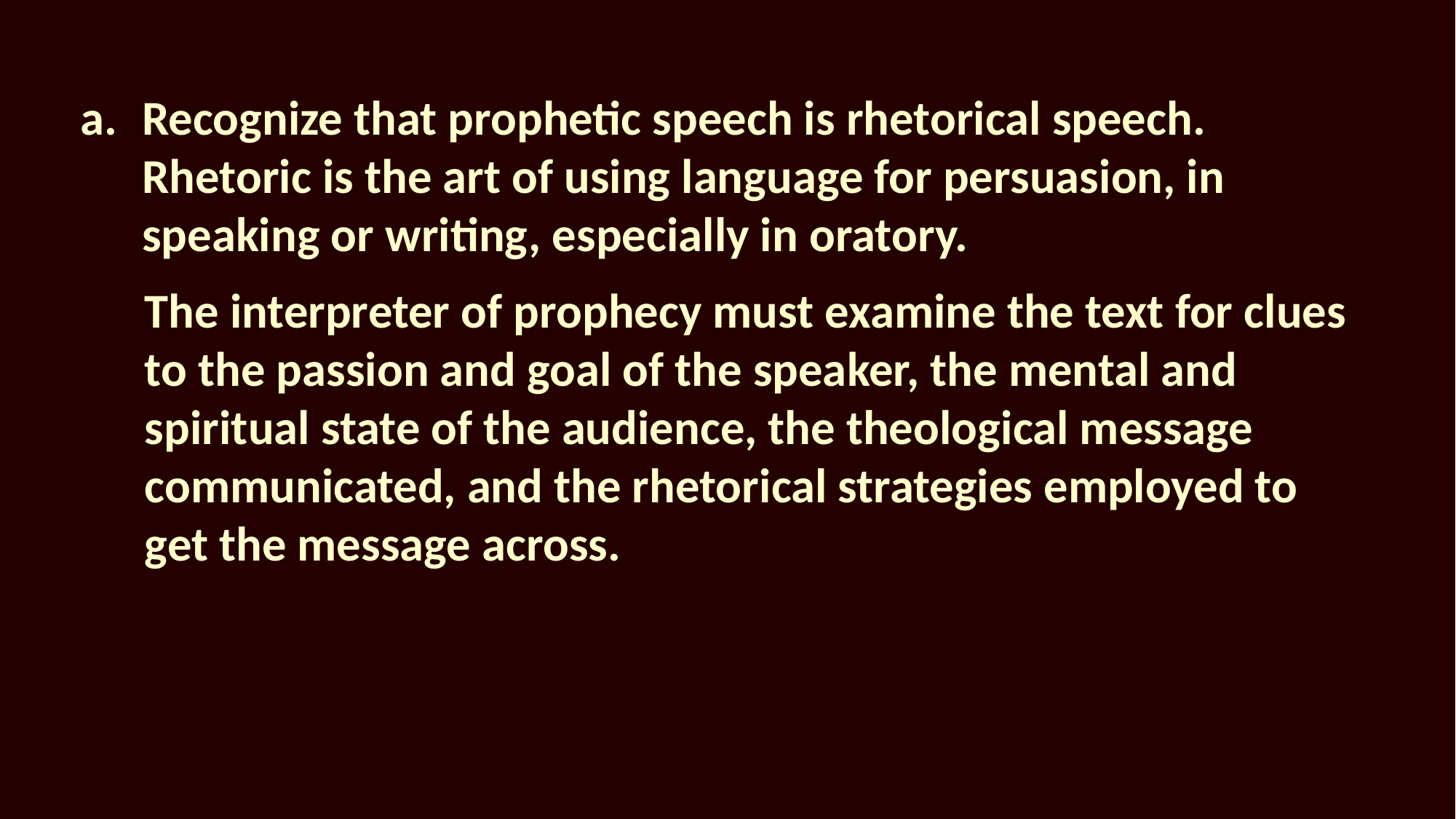

Recognize that prophetic speech is rhetorical speech. Rhetoric is the art of using language for persuasion, in speaking or writing, especially in oratory.
The interpreter of prophecy must examine the text for clues to the passion and goal of the speaker, the mental and spiritual state of the audience, the theological message communicated, and the rhetorical strategies employed to get the message across.